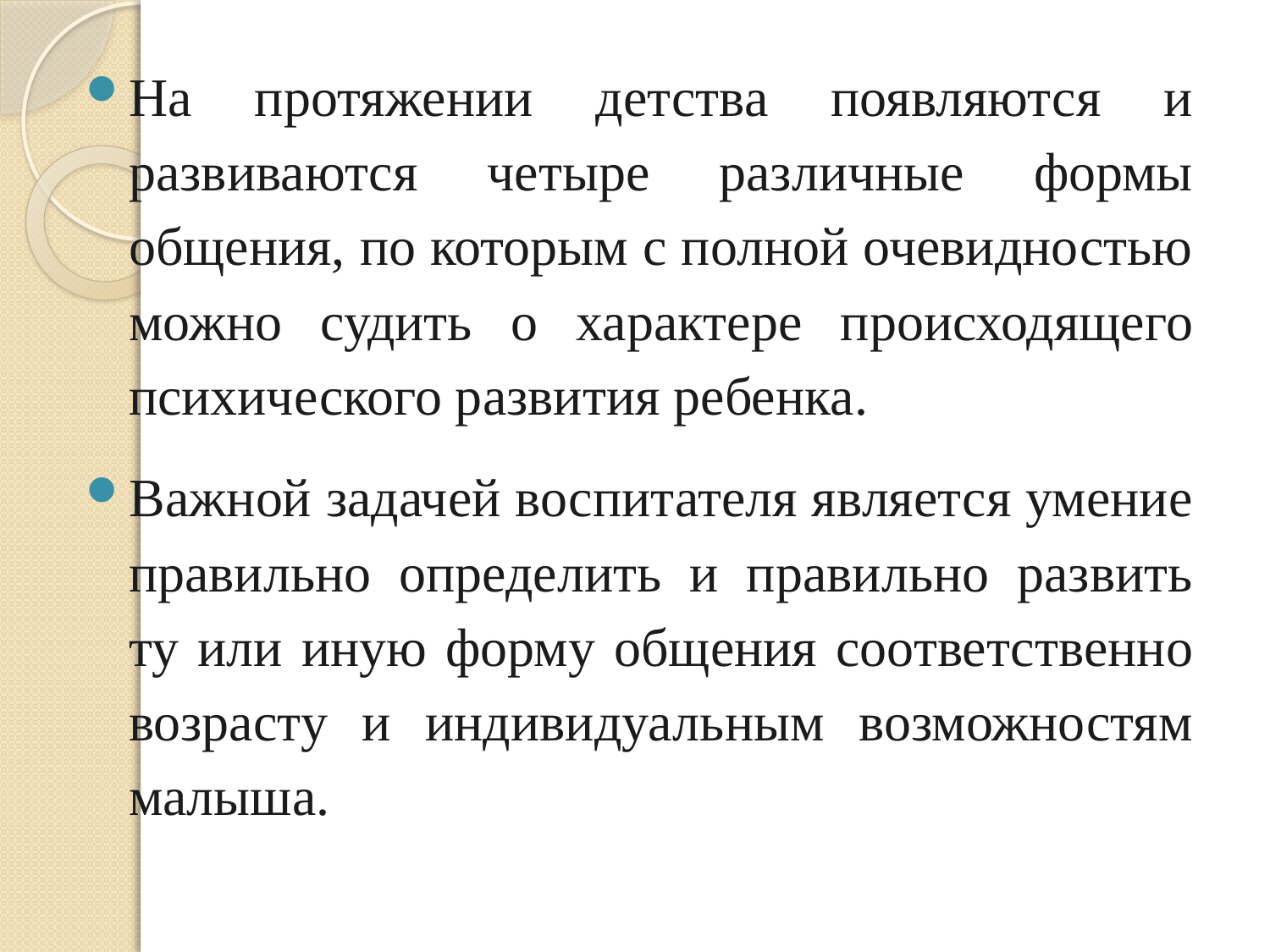

На протяжении детства появляются и развиваются четыре различные формы общения, по которым с полной очевидностью можно судить о характере происходящего психического развития ребенка.
Важной задачей воспитателя является умение правильно определить и правильно развить ту или иную форму общения соответственно возрасту и индивидуальным возможностям малыша.